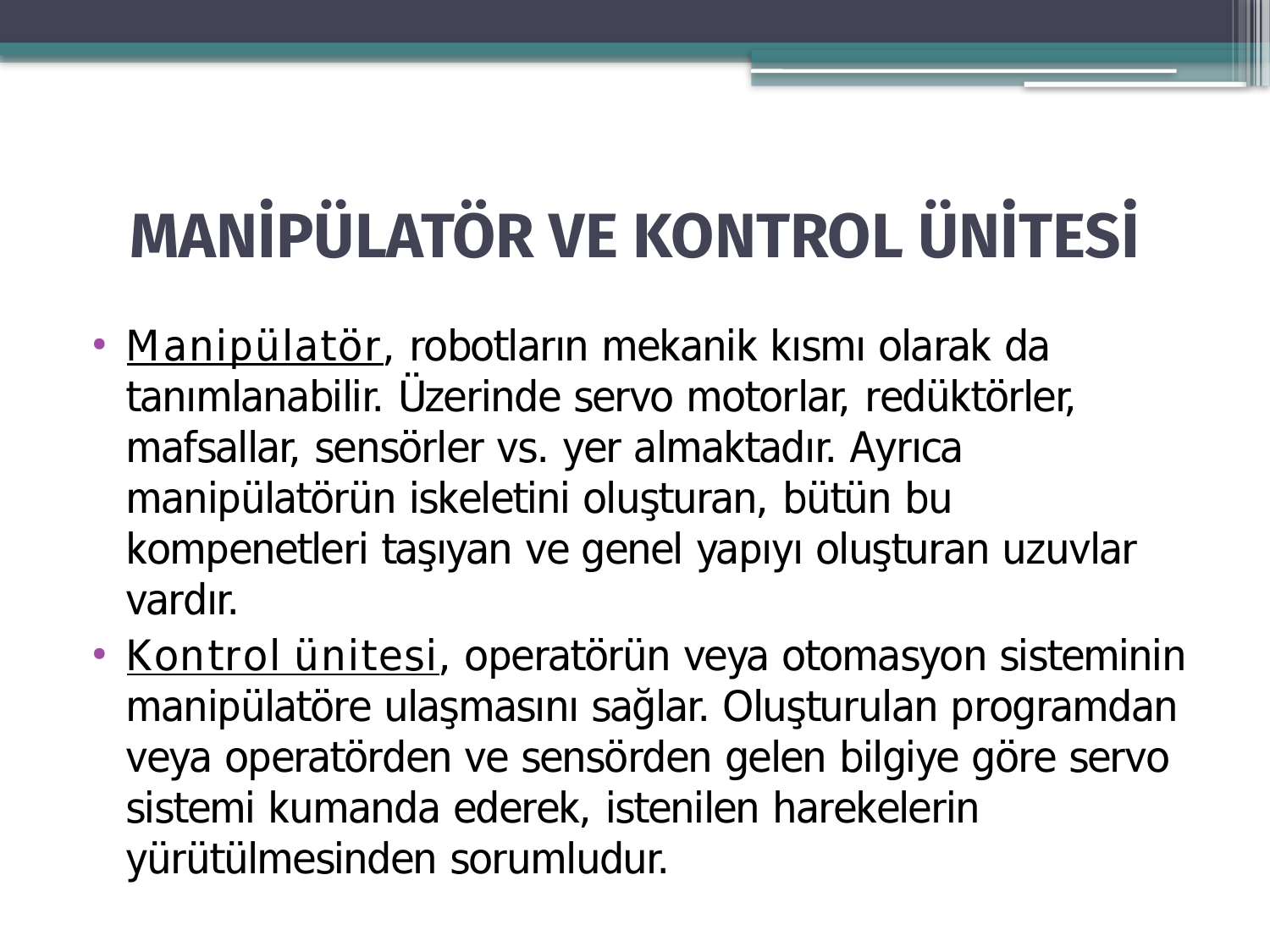

# MANİPÜLATÖR VE KONTROL ÜNİTESİ
Manipülatör, robotların mekanik kısmı olarak da tanımlanabilir. Üzerinde servo motorlar, redüktörler, mafsallar, sensörler vs. yer almaktadır. Ayrıca manipülatörün iskeletini oluşturan, bütün bu kompenetleri taşıyan ve genel yapıyı oluşturan uzuvlar vardır.
Kontrol ünitesi, operatörün veya otomasyon sisteminin manipülatöre ulaşmasını sağlar. Oluşturulan programdan veya operatörden ve sensörden gelen bilgiye göre servo sistemi kumanda ederek, istenilen harekelerin yürütülmesinden sorumludur.